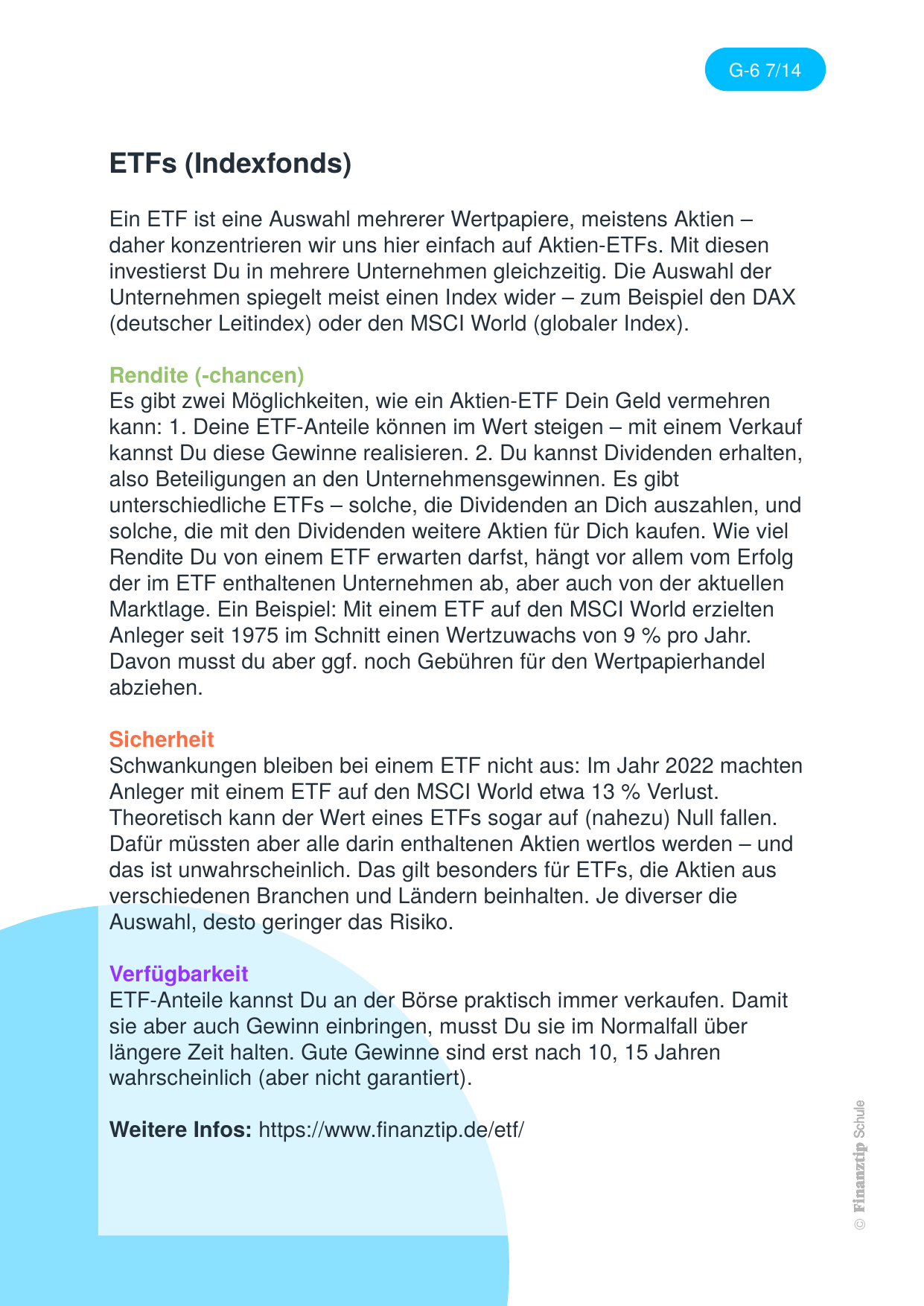

ETFs (Indexfonds)

Ein ETF ist eine Auswahl mehrerer Wertpapiere, meistens Aktien – daher konzentrieren wir uns hier einfach auf Aktien-ETFs. Mit diesen investierst Du in mehrere Unternehmen gleichzeitig. Die Auswahl der Unternehmen spiegelt meist einen Index wider – zum Beispiel den DAX (deutscher Leitindex) oder den MSCI World (globaler Index).

Rendite (-chancen)
Es gibt zwei Möglichkeiten, wie ein Aktien-ETF Dein Geld vermehren kann: 1. Deine ETF-Anteile können im Wert steigen – mit einem Verkauf kannst Du diese Gewinne realisieren. 2. Du kannst Dividenden erhalten, also Beteiligungen an den Unternehmensgewinnen. Es gibt unterschiedliche ETFs – solche, die Dividenden an Dich auszahlen, und solche, die mit den Dividenden weitere Aktien für Dich kaufen. Wie viel Rendite Du von einem ETF erwarten darfst, hängt vor allem vom Erfolg der im ETF enthaltenen Unternehmen ab, aber auch von der aktuellen Marktlage. Ein Beispiel: Mit einem ETF auf den MSCI World erzielten Anleger seit 1975 im Schnitt einen Wertzuwachs von 9 % pro Jahr. Davon musst du aber ggf. noch Gebühren für den Wertpapierhandel abziehen.

Sicherheit
Schwankungen bleiben bei einem ETF nicht aus: Im Jahr 2022 machten Anleger mit einem ETF auf den MSCI World etwa 13 % Verlust. Theoretisch kann der Wert eines ETFs sogar auf (nahezu) Null fallen. Dafür müssten aber alle darin enthaltenen Aktien wertlos werden – und das ist unwahrscheinlich. Das gilt besonders für ETFs, die Aktien aus verschiedenen Branchen und Ländern beinhalten. Je diverser die Auswahl, desto geringer das Risiko.

Verfügbarkeit
ETF-Anteile kannst Du an der Börse praktisch immer verkaufen. Damit sie aber auch Gewinn einbringen, musst Du sie im Normalfall über längere Zeit halten. Gute Gewinne sind erst nach 10, 15 Jahren wahrscheinlich (aber nicht garantiert).

Weitere Infos: https://www.finanztip.de/etf/